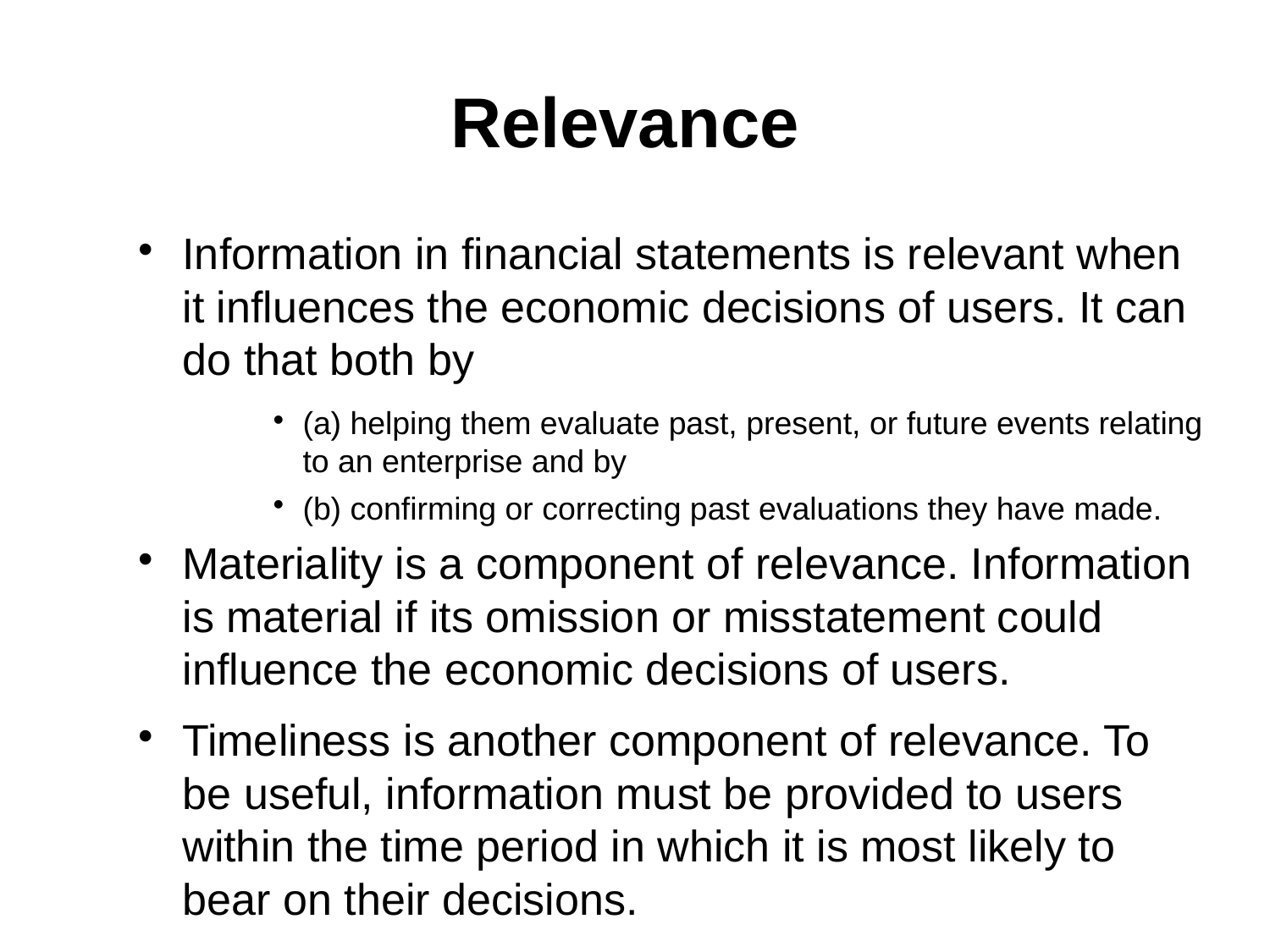

Relevance
Information in financial statements is relevant when it influences the economic decisions of users. It can do that both by
(a) helping them evaluate past, present, or future events relating to an enterprise and by
(b) confirming or correcting past evaluations they have made.
Materiality is a component of relevance. Information is material if its omission or misstatement could influence the economic decisions of users.
Timeliness is another component of relevance. To be useful, information must be provided to users within the time period in which it is most likely to bear on their decisions.